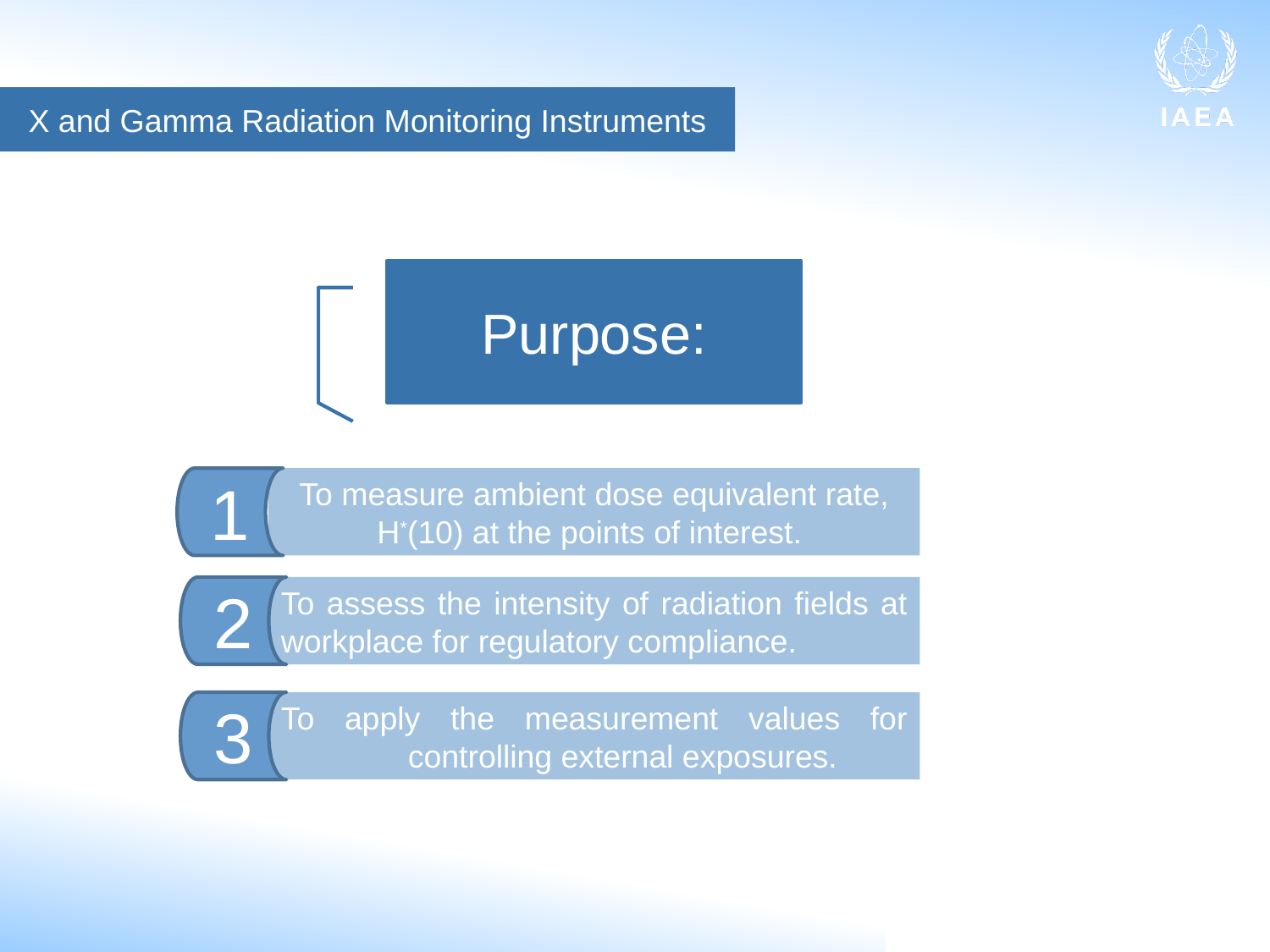

X and Gamma Radiation Monitoring Instruments
Purpose:
1

To measure ambient dose equivalent rate, H*(10) at the points of interest.

2

To assess the intensity of radiation fields at workplace for regulatory compliance.

3

To apply the measurement values for 	controlling external exposures.